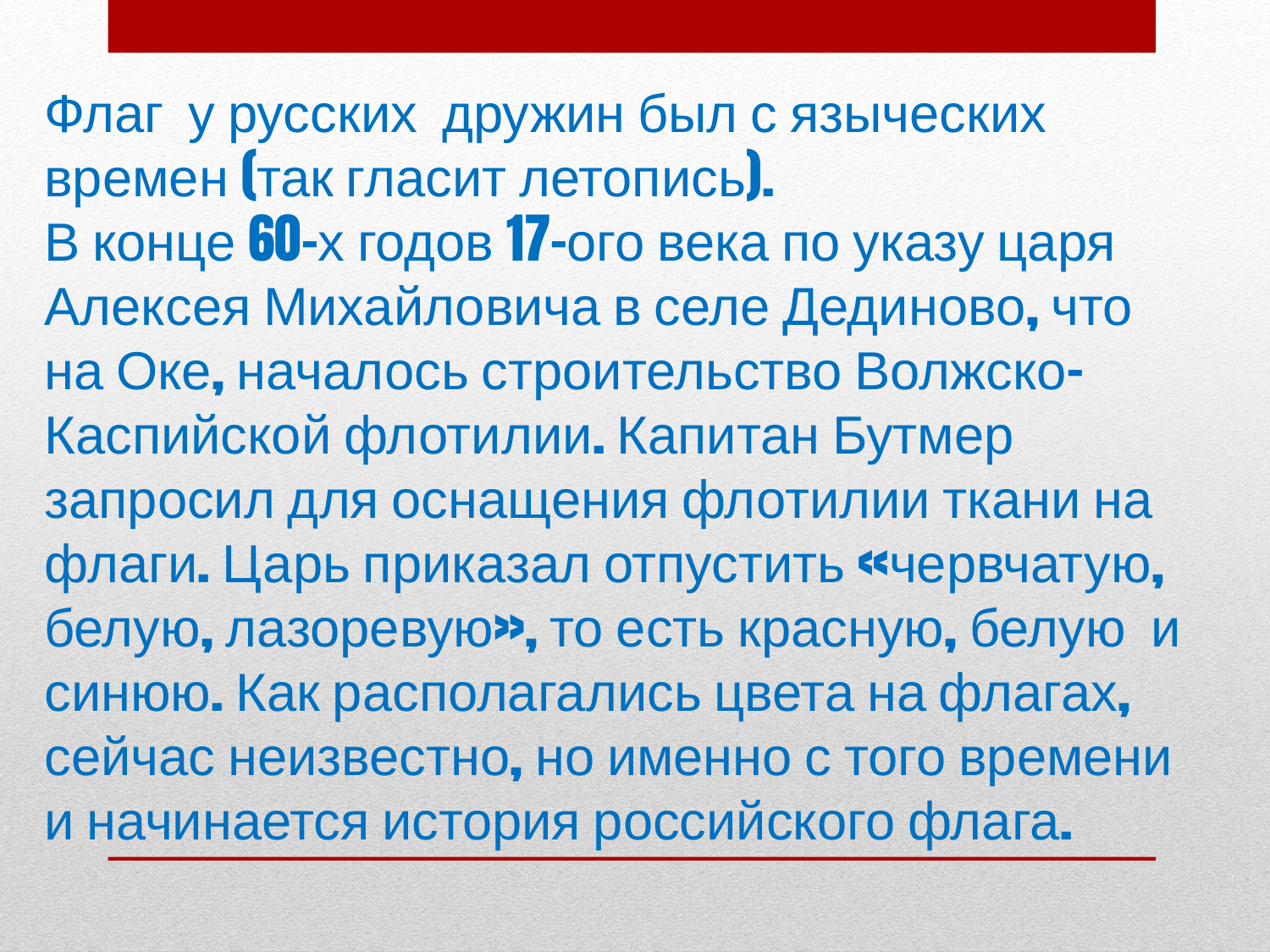

# Флаг  у русских  дружин был с языческих времен (так гласит летопись). В конце 60-х годов 17-ого века по указу царя Алексея Михайловича в селе Дединово, что на Оке, началось строительство Волжско-Каспийской флотилии. Капитан Бутмер запросил для оснащения флотилии ткани на флаги. Царь приказал отпустить «червчатую, белую, лазоревую», то есть красную, белую  и синюю. Как располагались цвета на флагах, сейчас неизвестно, но именно с того времени и начинается история российского флага.